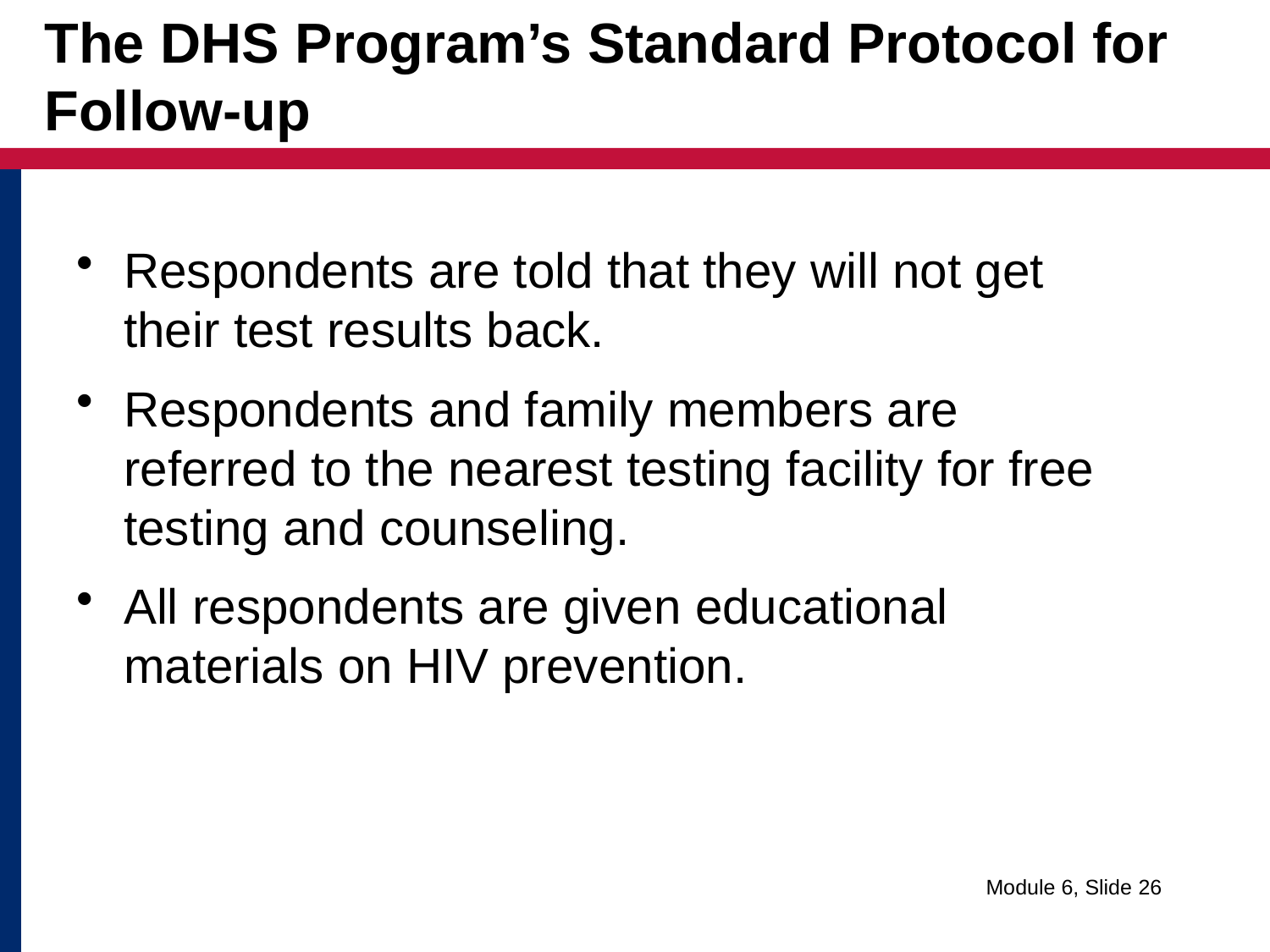

# The DHS Program’s Standard Protocol for Follow-up
Respondents are told that they will not get their test results back.
Respondents and family members are referred to the nearest testing facility for free testing and counseling.
All respondents are given educational materials on HIV prevention.

Module 6, Slide 26